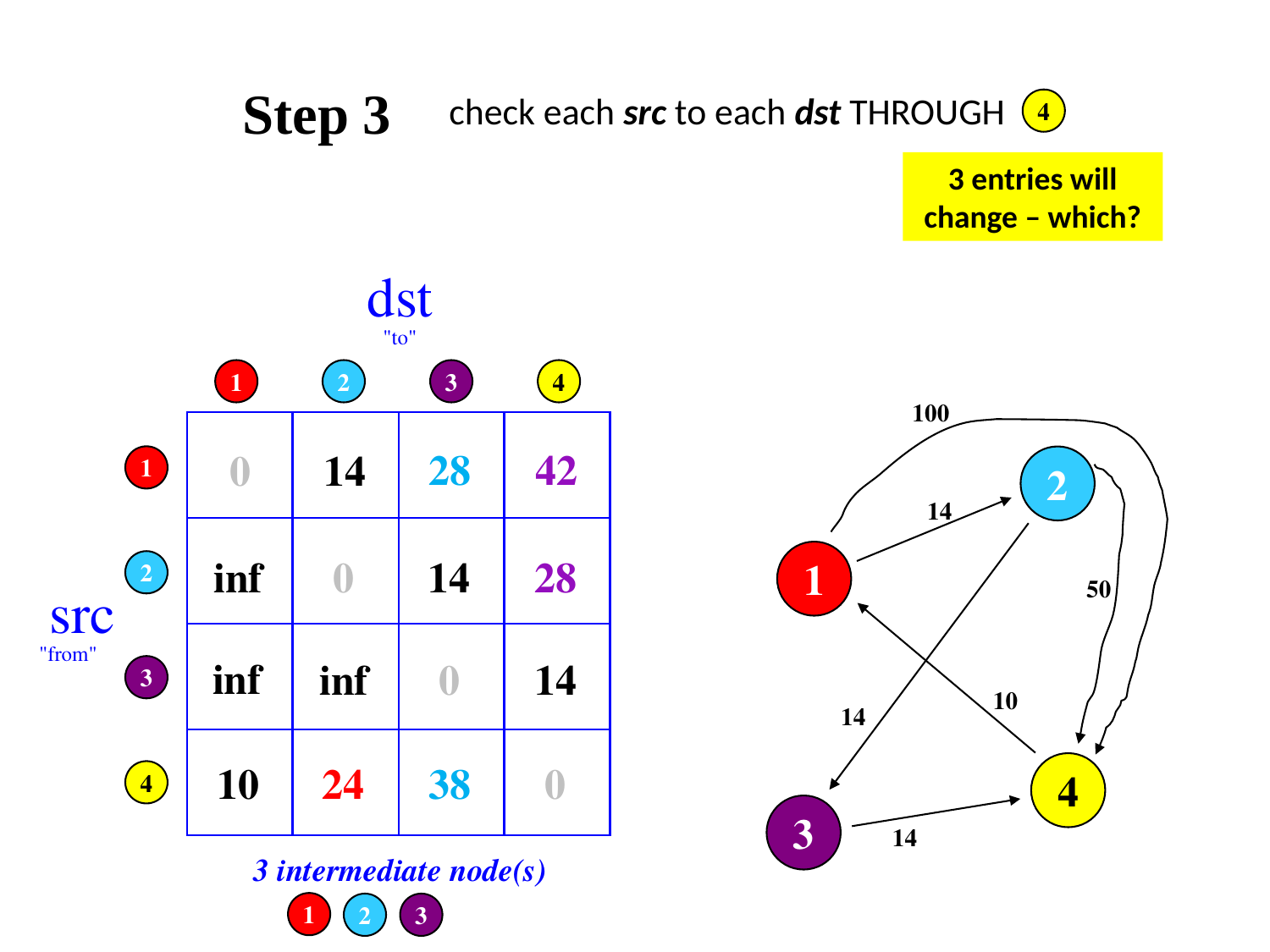

Step 3
check each src to each dst THROUGH
4
3 entries will change – which?
dst
"to"
1
2
3
4
100

28
42
0
14
1
2

14

1
14
inf
0
28
2
50
src

"from"
inf
inf
0
14
3
10
14

24
10
38
0
4
4
3

14
3 intermediate node(s)
1
2
3